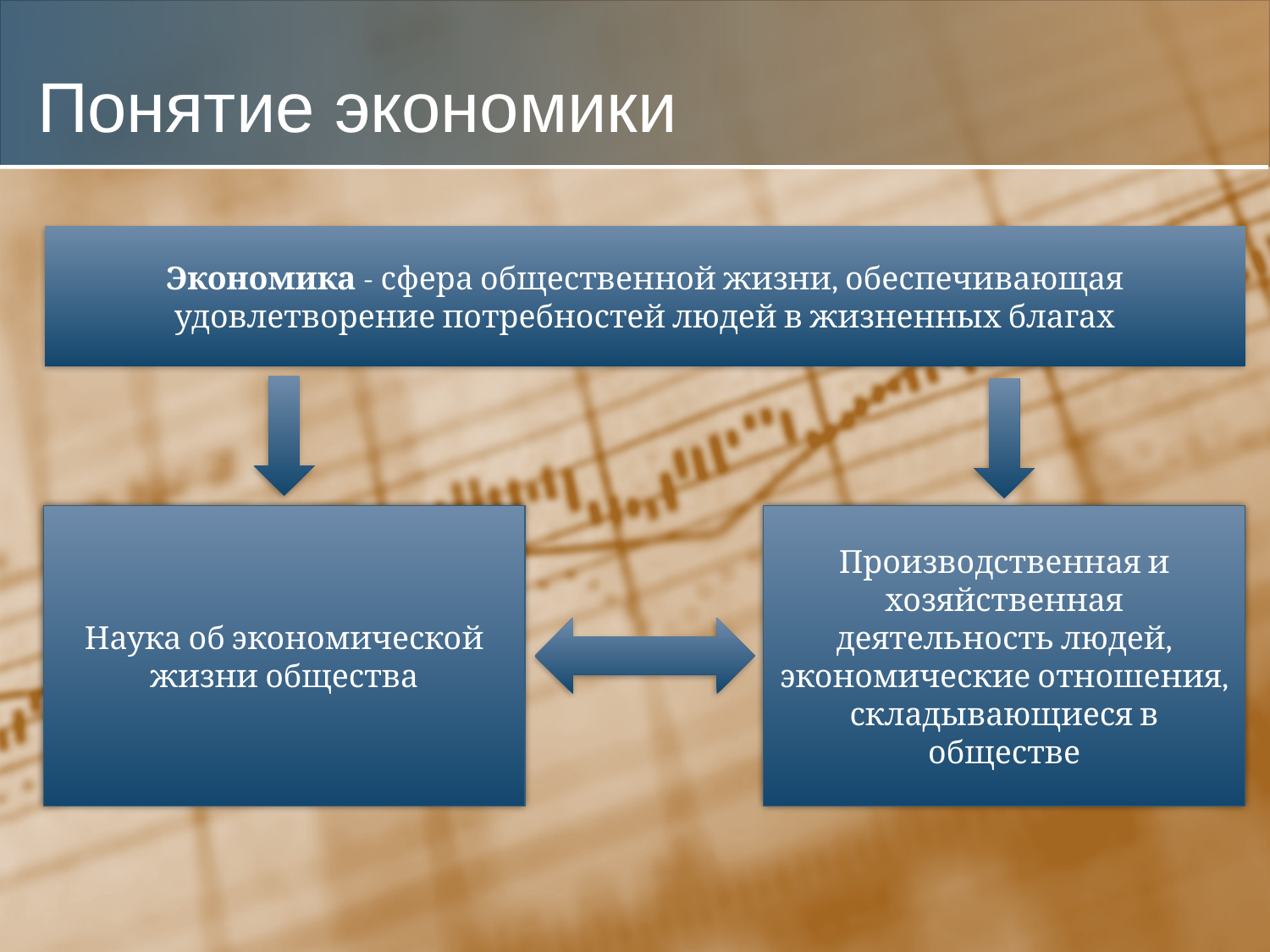

# Понятие экономики
Экономика - сфера общественной жизни, обеспечивающая удовлетворение потребностей людей в жизненных благах

Наука об экономической жизни общества
Производственная и хозяйственная деятельность людей, экономические отношения, складывающиеся в обществе